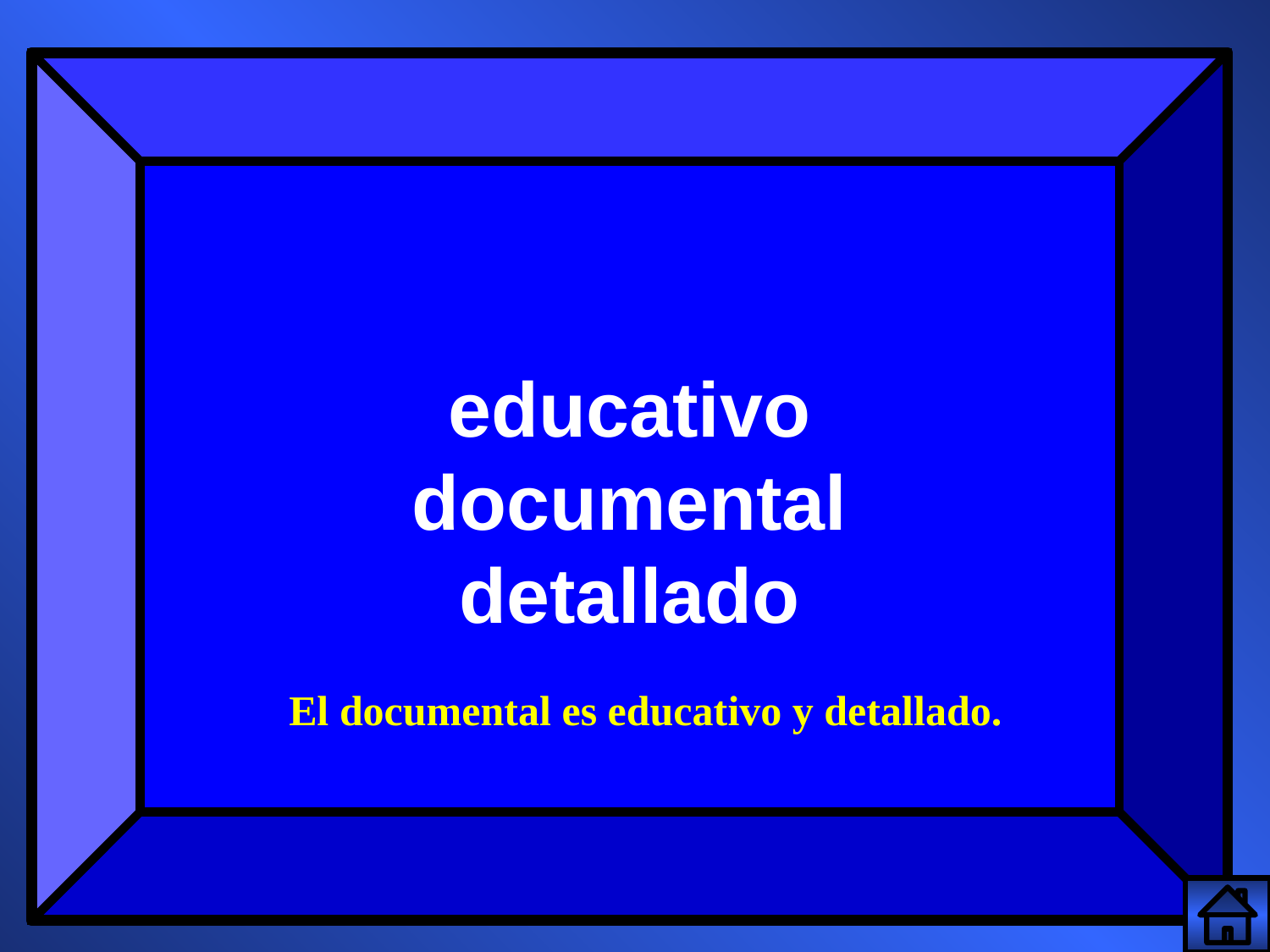

educativo
documental
detallado

El documental es educativo y detallado.